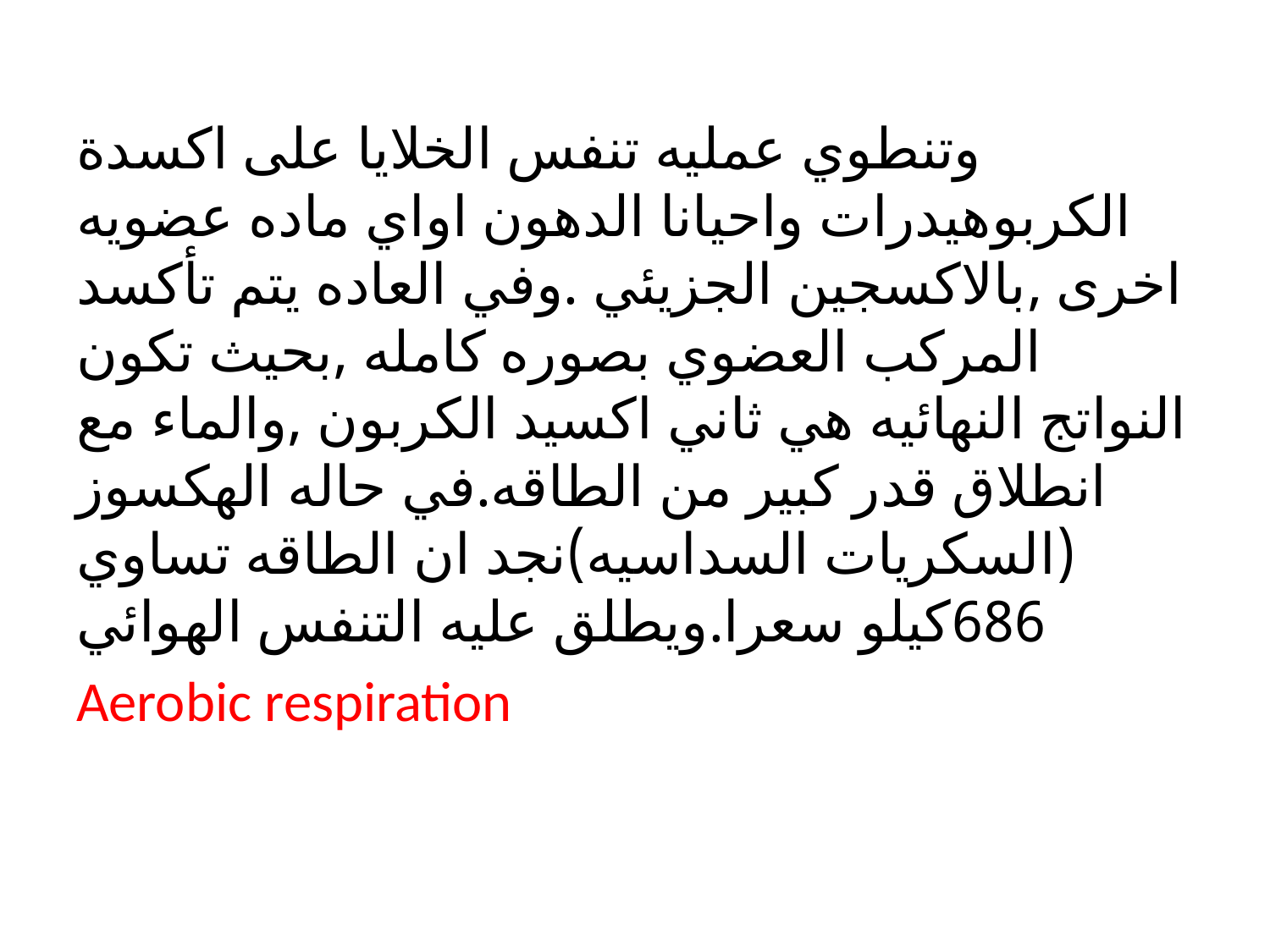

وتنطوي عمليه تنفس الخلايا على اكسدة الكربوهيدرات واحيانا الدهون اواي ماده عضويه اخرى ,بالاكسجين الجزيئي .وفي العاده يتم تأكسد المركب العضوي بصوره كامله ,بحيث تكون النواتج النهائيه هي ثاني اكسيد الكربون ,والماء مع انطلاق قدر كبير من الطاقه.في حاله الهكسوز (السكريات السداسيه)نجد ان الطاقه تساوي 686كيلو سعرا.ويطلق عليه التنفس الهوائي
Aerobic respiration